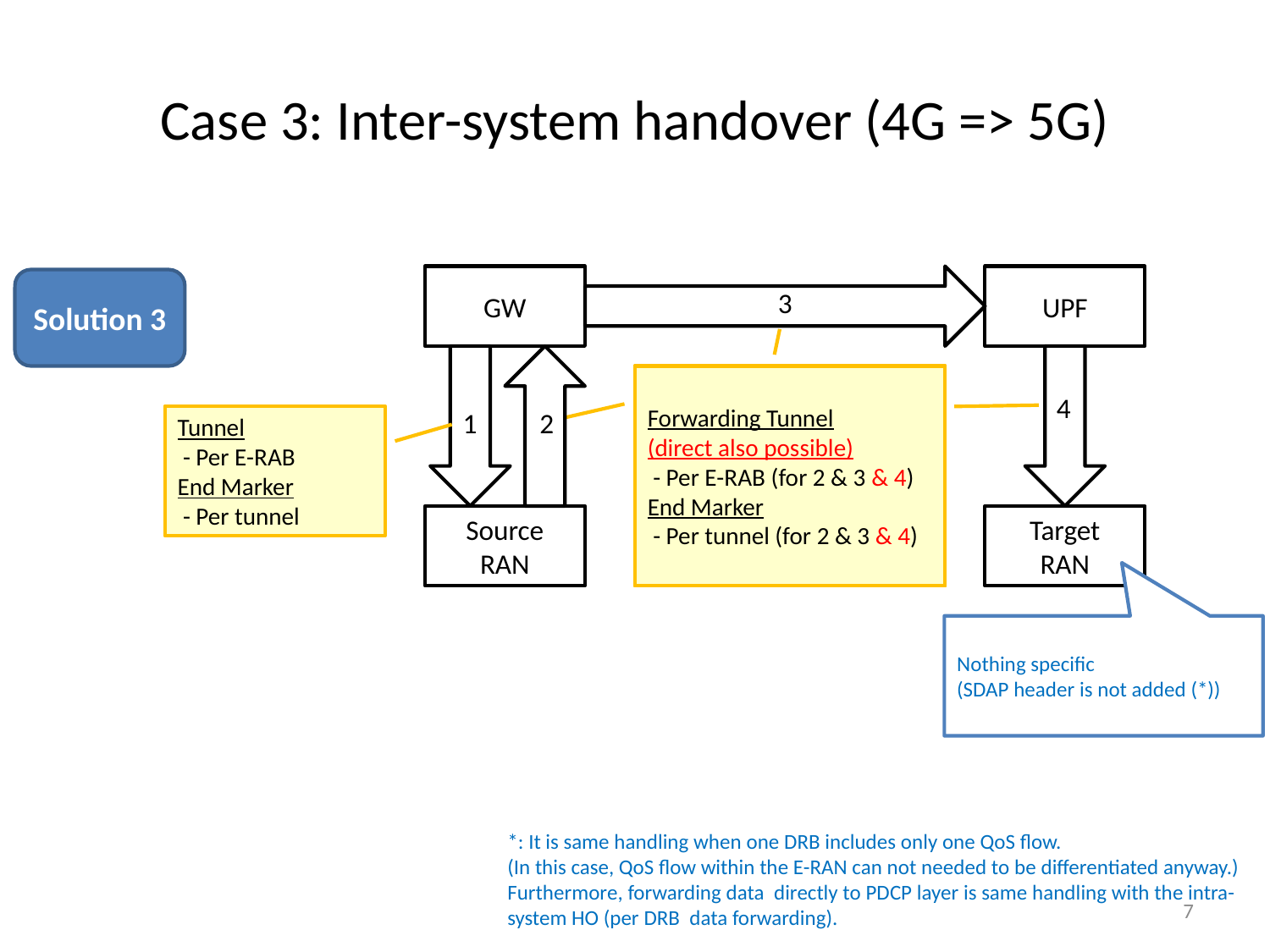

# Case 3: Inter-system handover (4G => 5G)

GW
UPF
Solution 3
3

Forwarding Tunnel
(direct also possible)
 - Per E-RAB (for 2 & 3)
 - Per E-RAB (for 4)
End Marker
 - Per tunnel (for 2 & 3)
 - Per tunnel (for 4)
Forwarding Tunnel
(direct also possible)
 - Per E-RAB (for 2 & 3)
 - Per E-RAB (for 4)
End Marker
 - Per tunnel (for 2 & 3)
 - Per tunnel (for 4)
Forwarding Tunnel
(direct also possible)
 - Per E-RAB (for 2 & 3 & 4)
End Marker
 - Per tunnel (for 2 & 3 & 4)
4
1
2
Tunnel
 - Per E-RAB
End Marker
 - Per tunnel
Source
RAN
Target
RAN
Nothing specific
(SDAP header is not added (*))
*: It is same handling when one DRB includes only one QoS flow.
(In this case, QoS flow within the E-RAN can not needed to be differentiated anyway.)
Furthermore, forwarding data  directly to PDCP layer is same handling with the intra-system HO (per DRB  data forwarding).
7